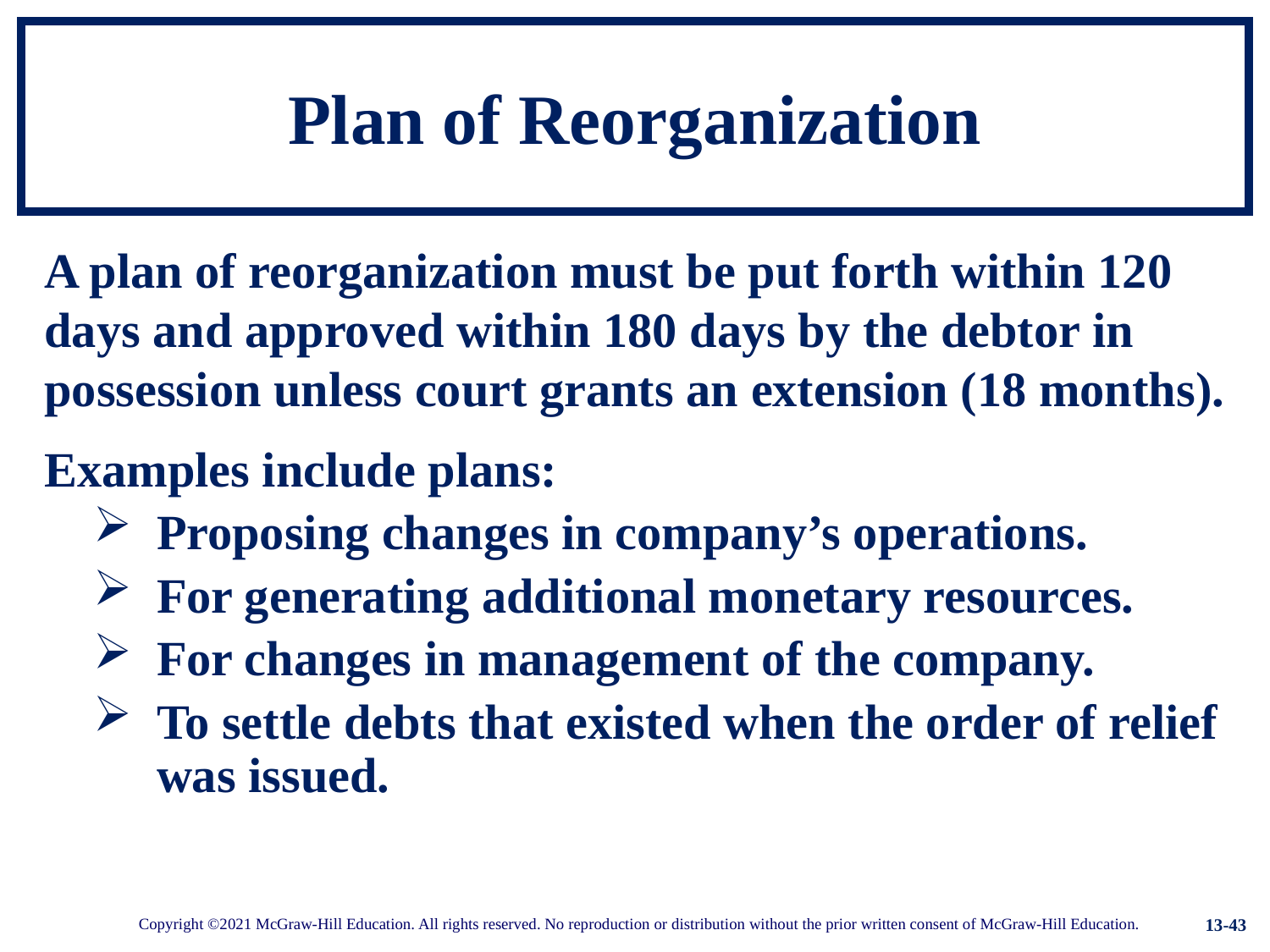

# Plan of Reorganization
A plan of reorganization must be put forth within 120 days and approved within 180 days by the debtor in possession unless court grants an extension (18 months).
Examples include plans:
Proposing changes in company’s operations.
For generating additional monetary resources.
For changes in management of the company.
To settle debts that existed when the order of relief was issued.
13-43
Copyright ©2021 McGraw-Hill Education. All rights reserved. No reproduction or distribution without the prior written consent of McGraw-Hill Education.